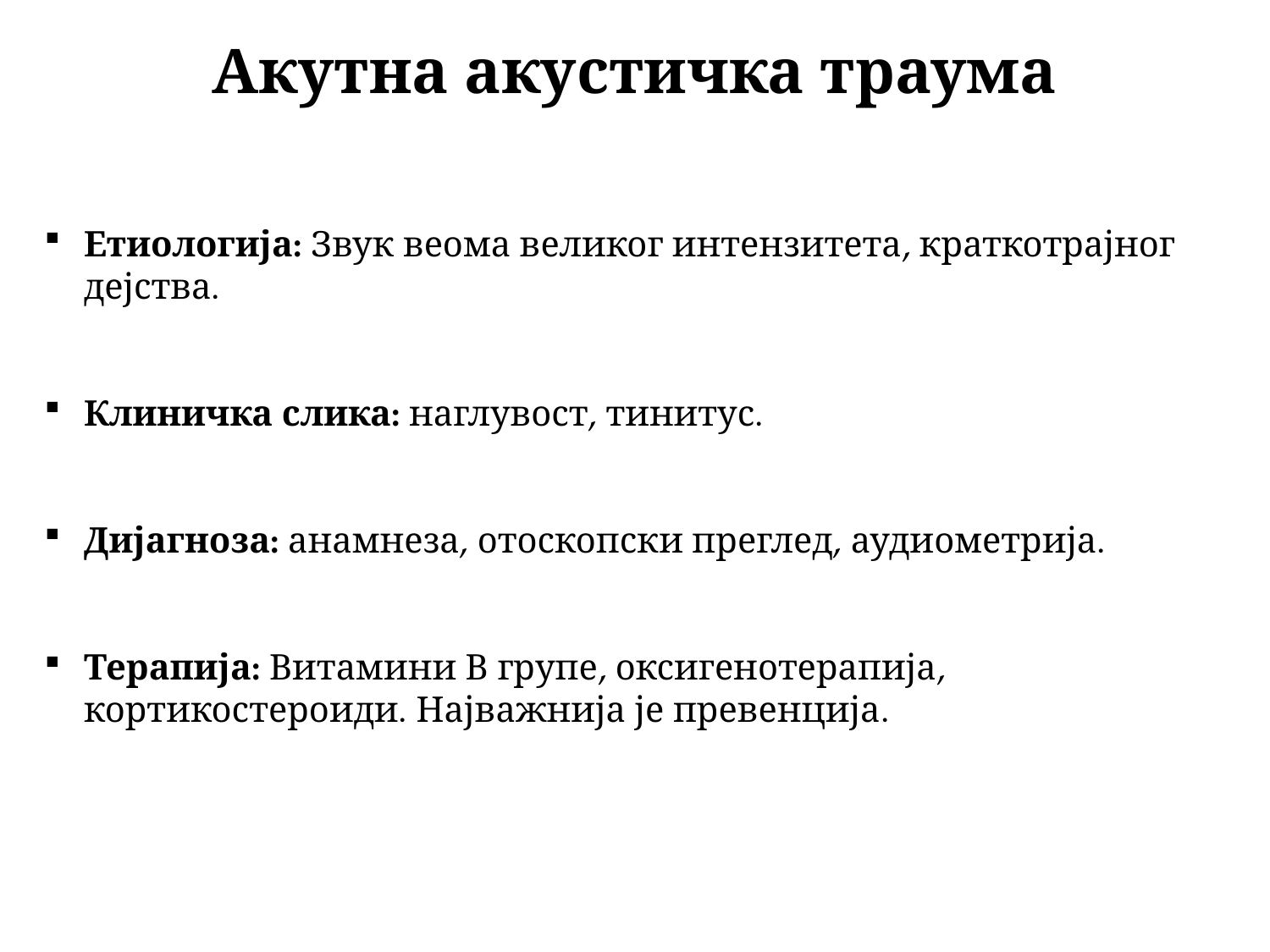

Акутна акустичка траума

Етиологија: Звук веома великог интензитета, краткотрајног дејства.

Клиничка слика: наглувост, тинитус.

Дијагноза: анамнеза, отоскопски преглед, аудиометрија.

Терапија: Витамини В групе, оксигенотерапија, кортикостероиди. Најважнија је превенција.